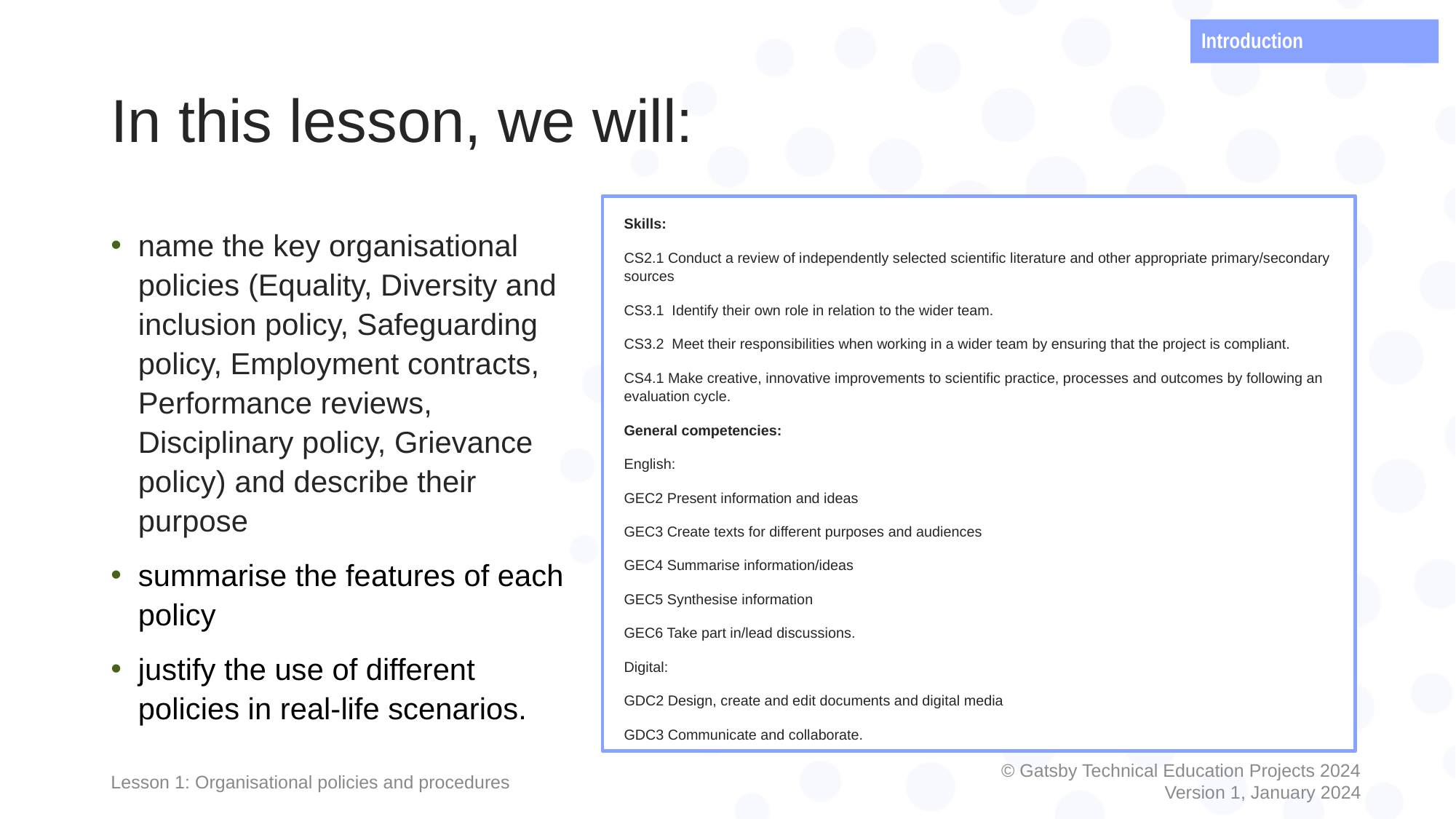

Introduction
# In this lesson, we will:
Skills:
CS2.1 Conduct a review of independently selected scientific literature and other appropriate primary/secondary sources
CS3.1  Identify their own role in relation to the wider team.
CS3.2  Meet their responsibilities when working in a wider team by ensuring that the project is compliant.
CS4.1 Make creative, innovative improvements to scientific practice, processes and outcomes by following an evaluation cycle.
General competencies:
English:
GEC2 Present information and ideas
GEC3 Create texts for different purposes and audiences
GEC4 Summarise information/ideas
GEC5 Synthesise information
GEC6 Take part in/lead discussions.
Digital:
GDC2 Design, create and edit documents and digital media
GDC3 Communicate and collaborate.
name the key organisational policies (Equality, Diversity and inclusion policy, Safeguarding policy, Employment contracts, Performance reviews, Disciplinary policy, Grievance policy) and describe their purpose
summarise the features of each policy
justify the use of different policies in real-life scenarios.
Lesson 1: Organisational policies and procedures